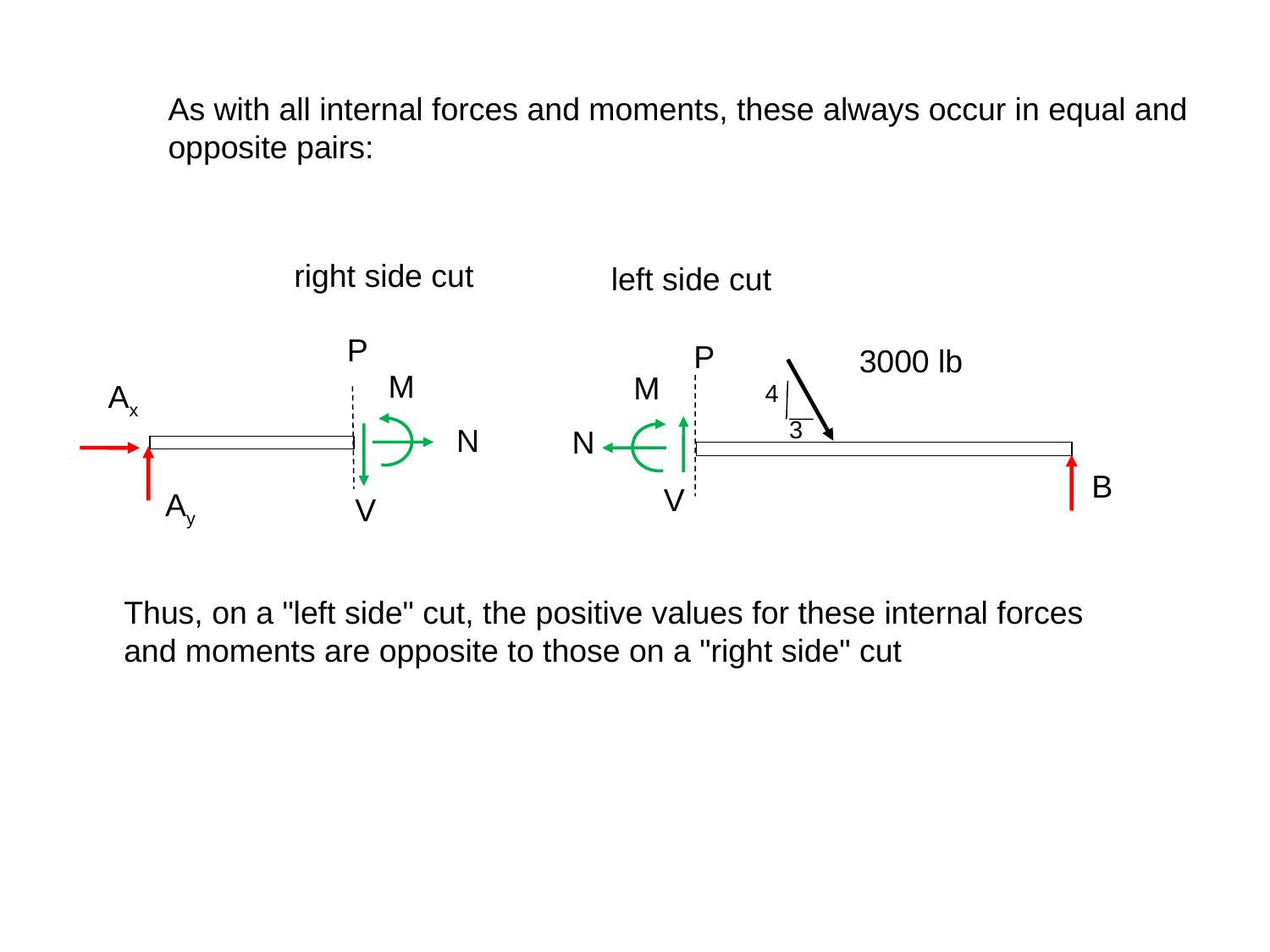

As with all internal forces and moments, these always occur in equal and opposite pairs:
right side cut
left side cut
P
P
3000 lb

M
M
Ax
4

3
N
N

B
V
Ay
V
Thus, on a "left side" cut, the positive values for these internal forces and moments are opposite to those on a "right side" cut